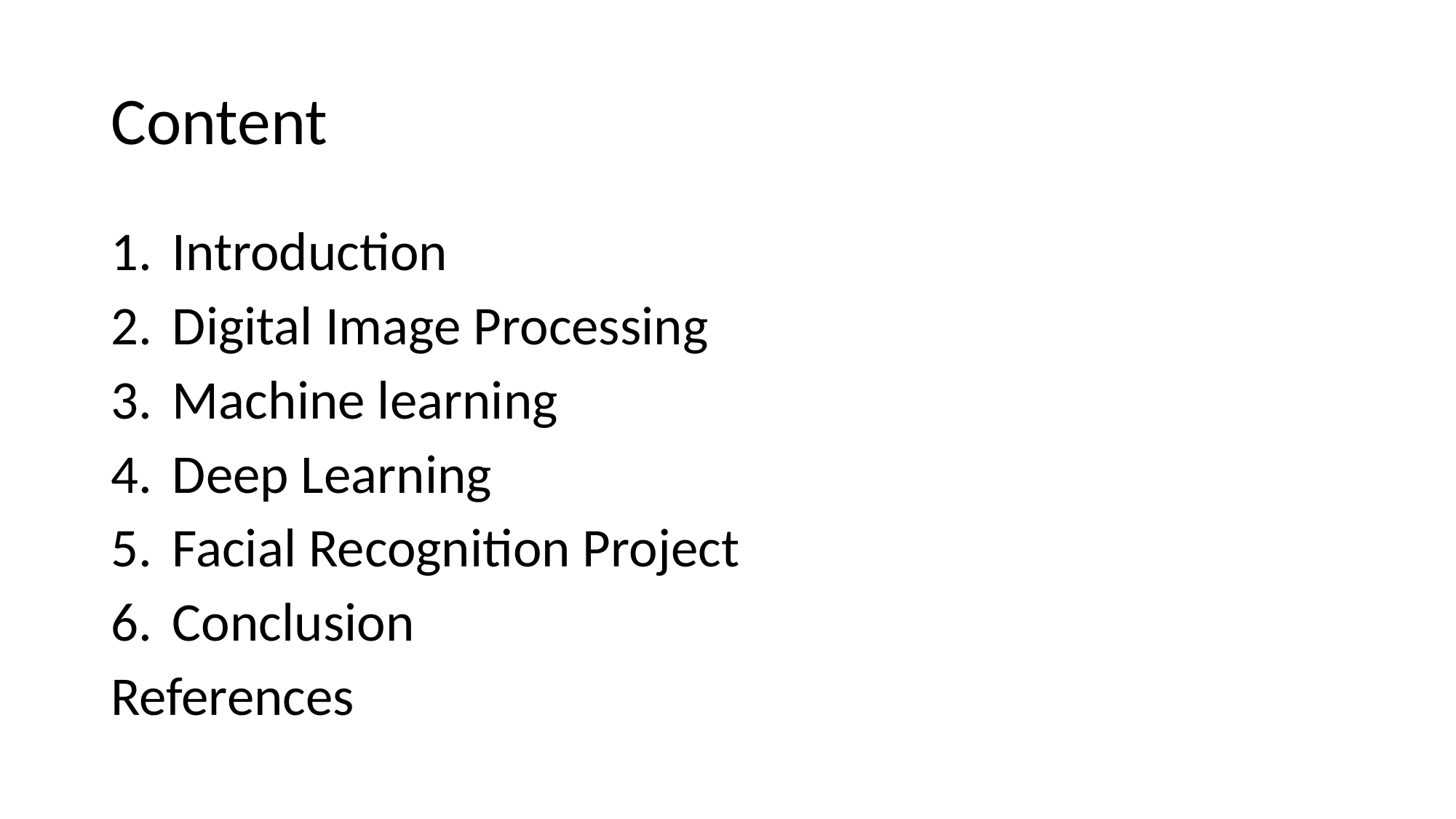

# Content
Introduction
Digital Image Processing
Machine learning
Deep Learning
Facial Recognition Project
Conclusion
References